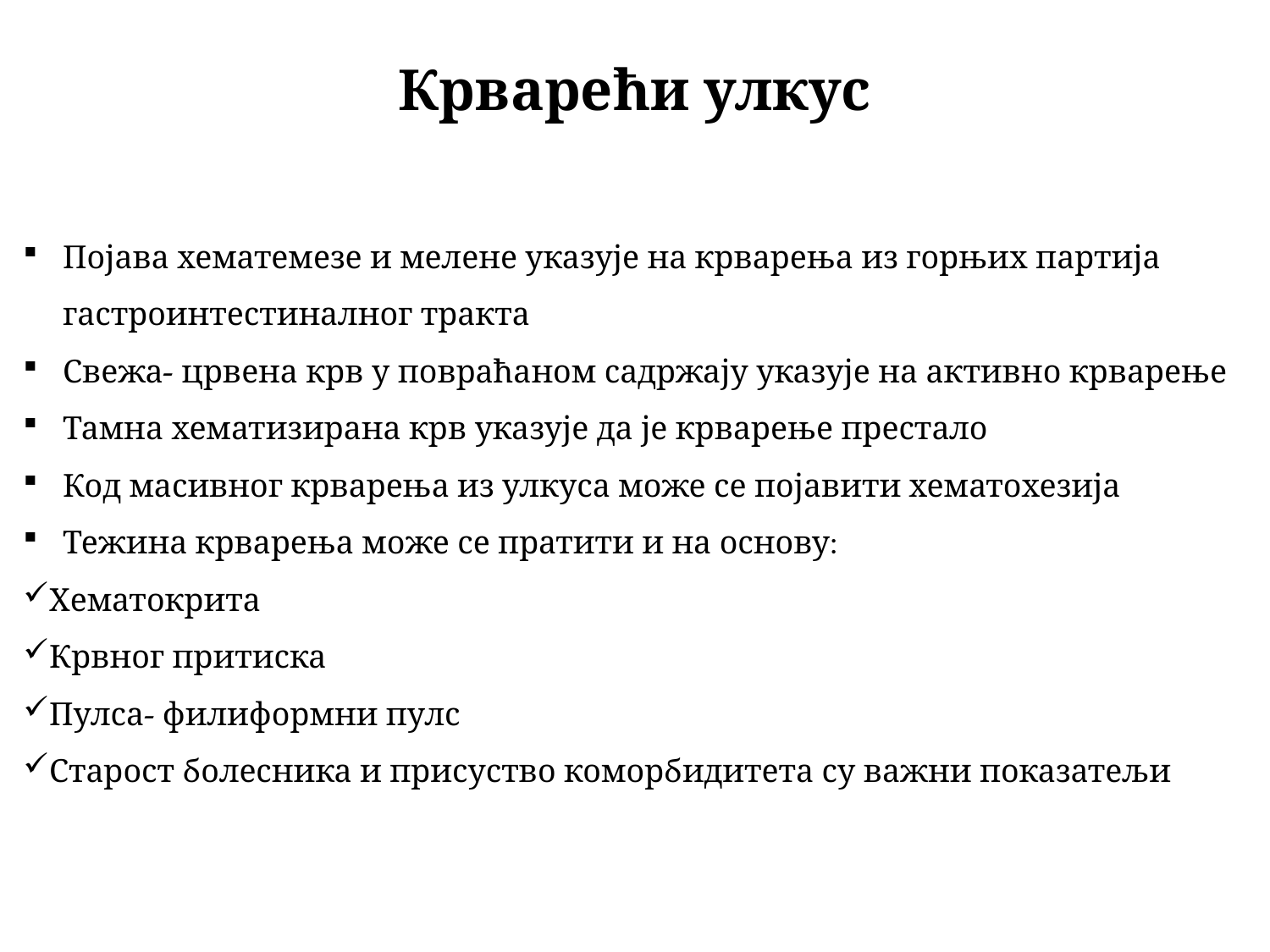

# Крварећи улкус
Појава хематемезе и мелене указује на крварења из горњих партија гастроинтестиналног тракта
Свежа- црвена крв у повраћаном садржају указује на активно крварење
Тамна хематизирана крв указује да је крварење престало
Код масивног крварења из улкуса може се појавити хематохезија
Тежина крварења може се пратити и на основу:
Хематокрита
Крвног притиска
Пулса- филиформни пулс
Старост болесника и присуство коморбидитета су важни показатељи